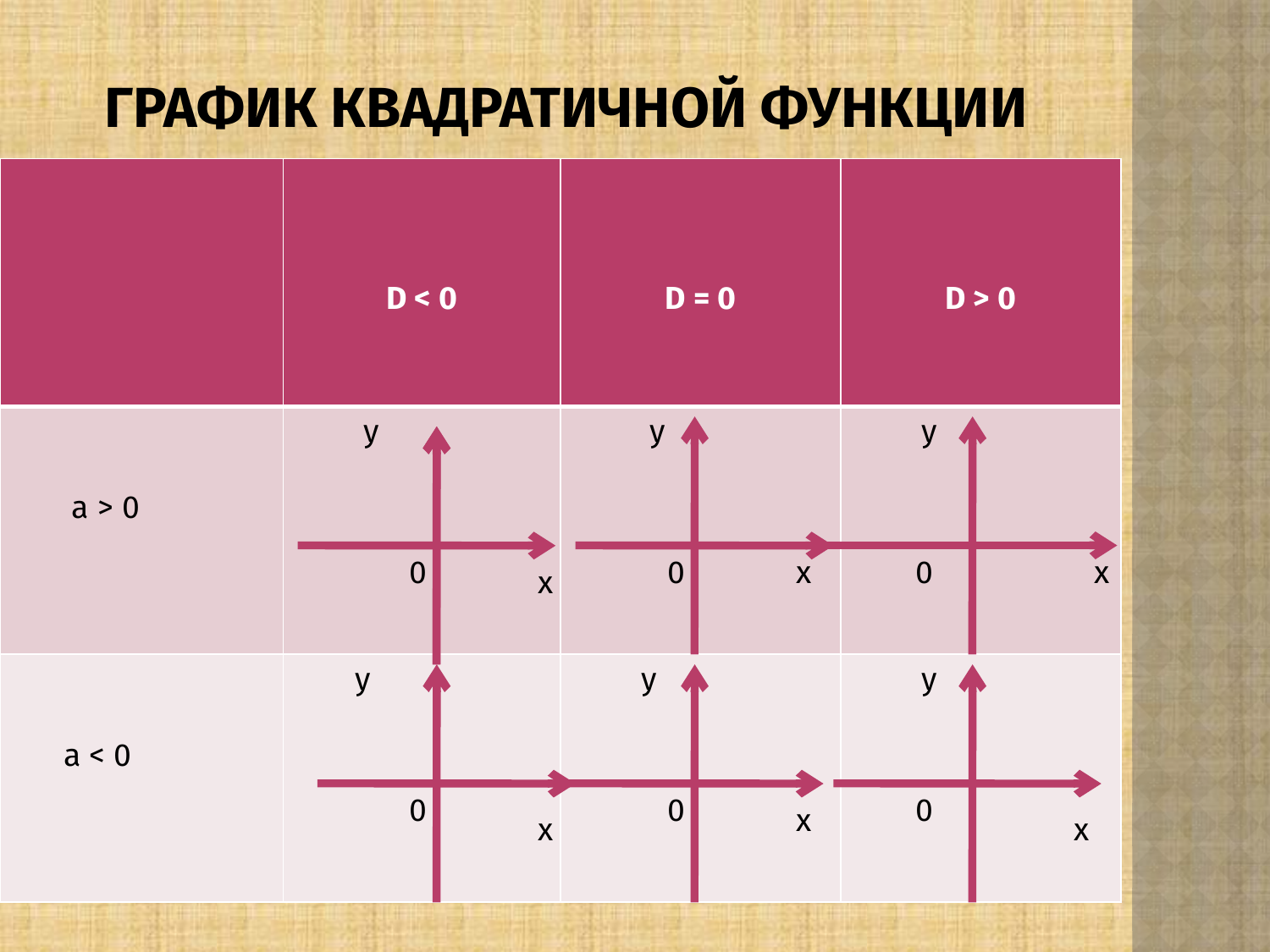

# График квадратичной функции
|  | D < 0 | D = 0 | D > 0 |
| --- | --- | --- | --- |
| a > 0 | у | у | y |
| a < 0 | у | у | у |
0
0
x
0
x
x
0
0
0
x
x
x